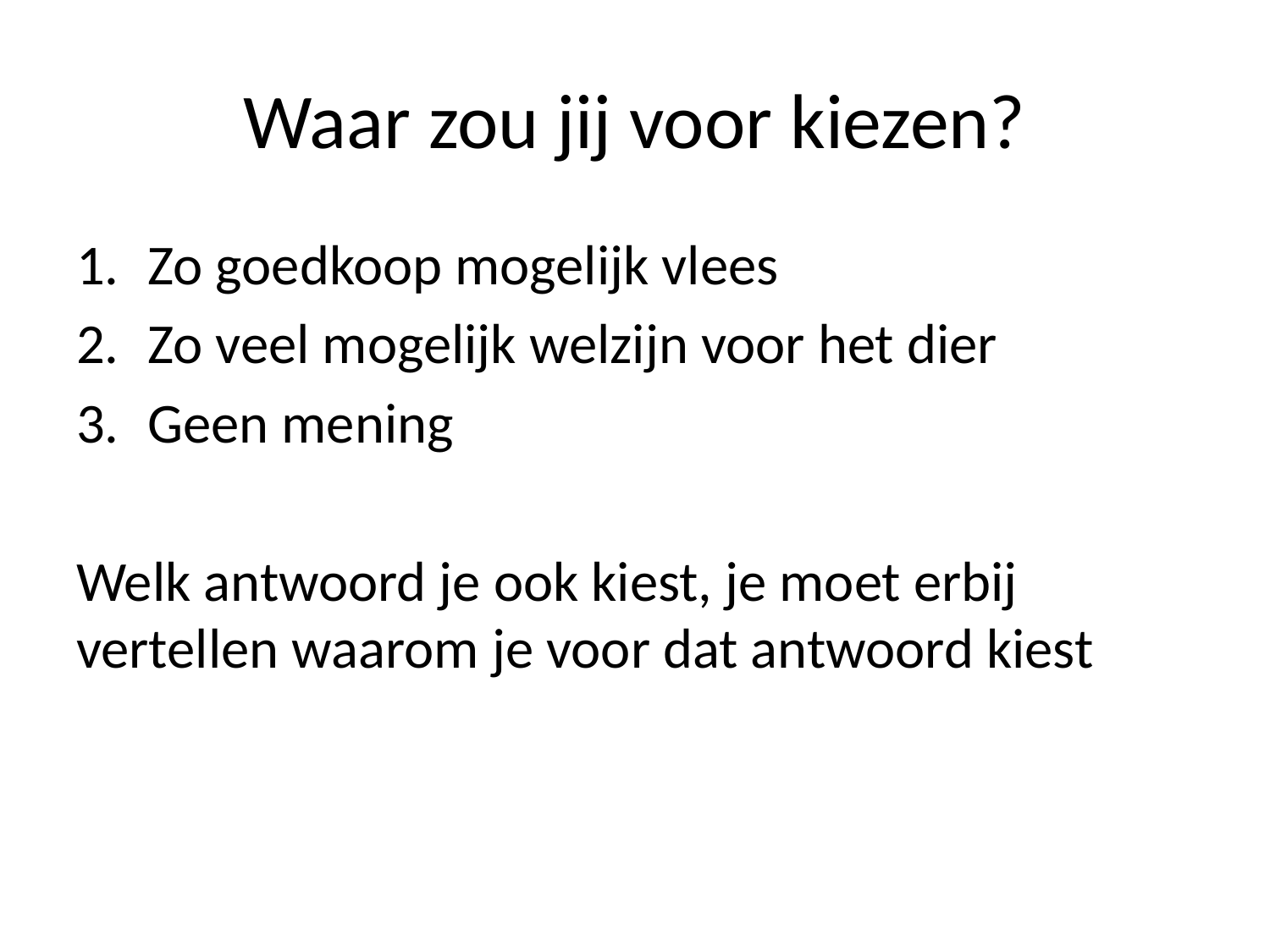

# Waar zou jij voor kiezen?
Zo goedkoop mogelijk vlees
Zo veel mogelijk welzijn voor het dier
Geen mening

Welk antwoord je ook kiest, je moet erbij vertellen waarom je voor dat antwoord kiest